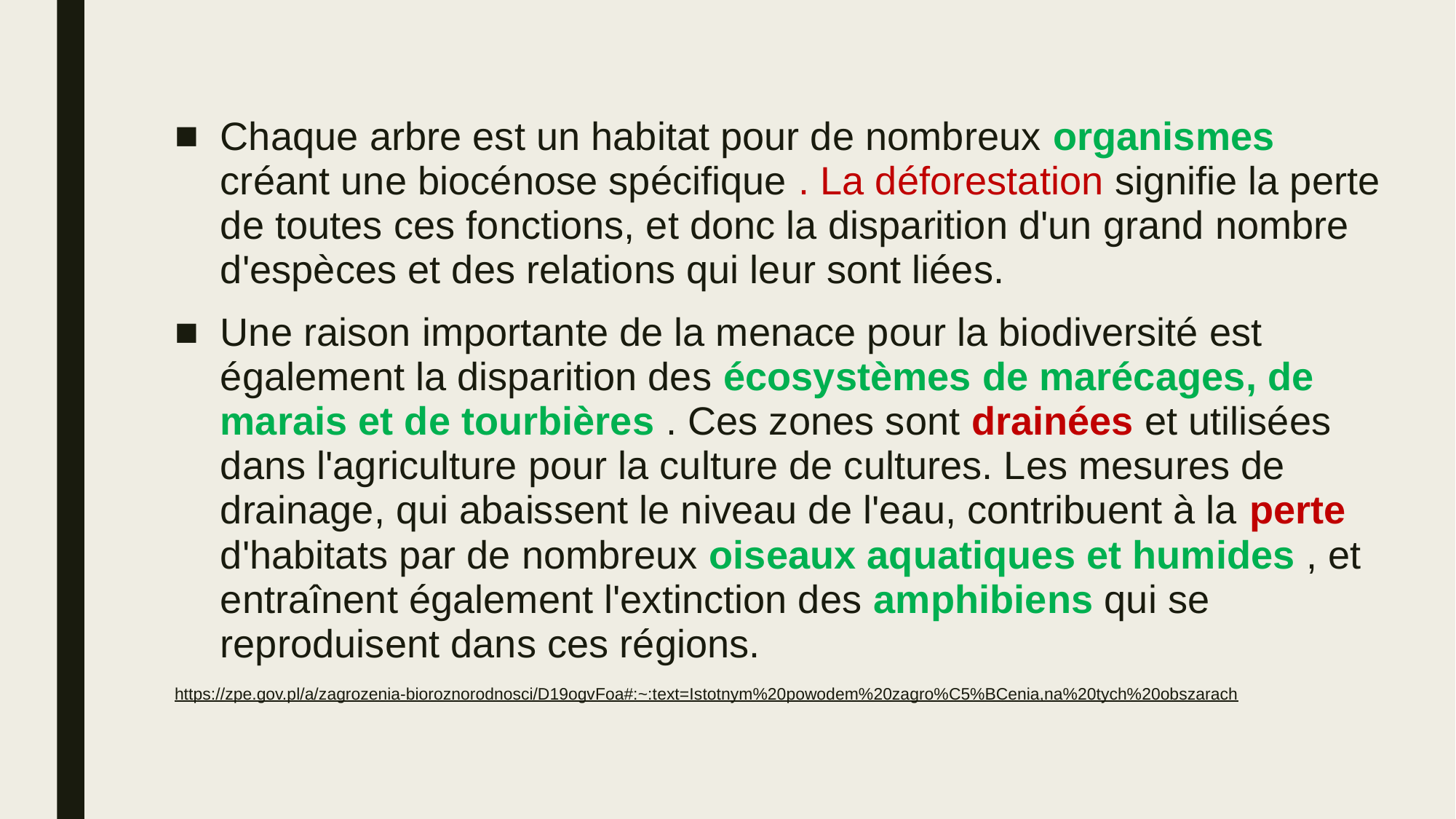

Chaque arbre est un habitat pour de nombreux organismes créant une biocénose spécifique . La déforestation signifie la perte de toutes ces fonctions, et donc la disparition d'un grand nombre d'espèces et des relations qui leur sont liées.
Une raison importante de la menace pour la biodiversité est également la disparition des écosystèmes de marécages, de marais et de tourbières . Ces zones sont drainées et utilisées dans l'agriculture pour la culture de cultures. Les mesures de drainage, qui abaissent le niveau de l'eau, contribuent à la perte d'habitats par de nombreux oiseaux aquatiques et humides , et entraînent également l'extinction des amphibiens qui se reproduisent dans ces régions.
https://zpe.gov.pl/a/zagrozenia-bioroznorodnosci/D19ogvFoa#:~:text=Istotnym%20powodem%20zagro%C5%BCenia,na%20tych%20obszarach